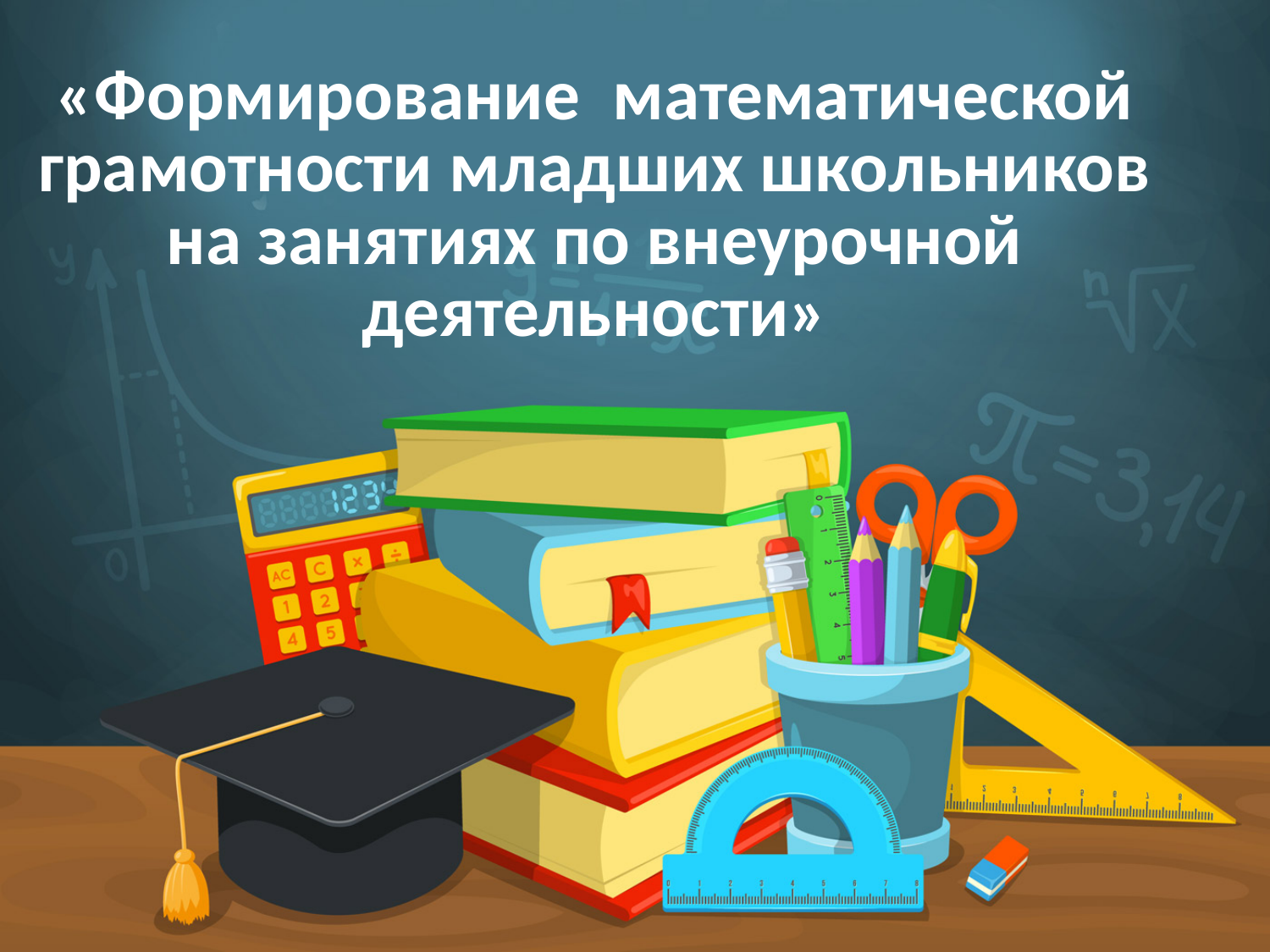

# «Формирование  математической грамотности младших школьников на занятиях по внеурочной деятельности»